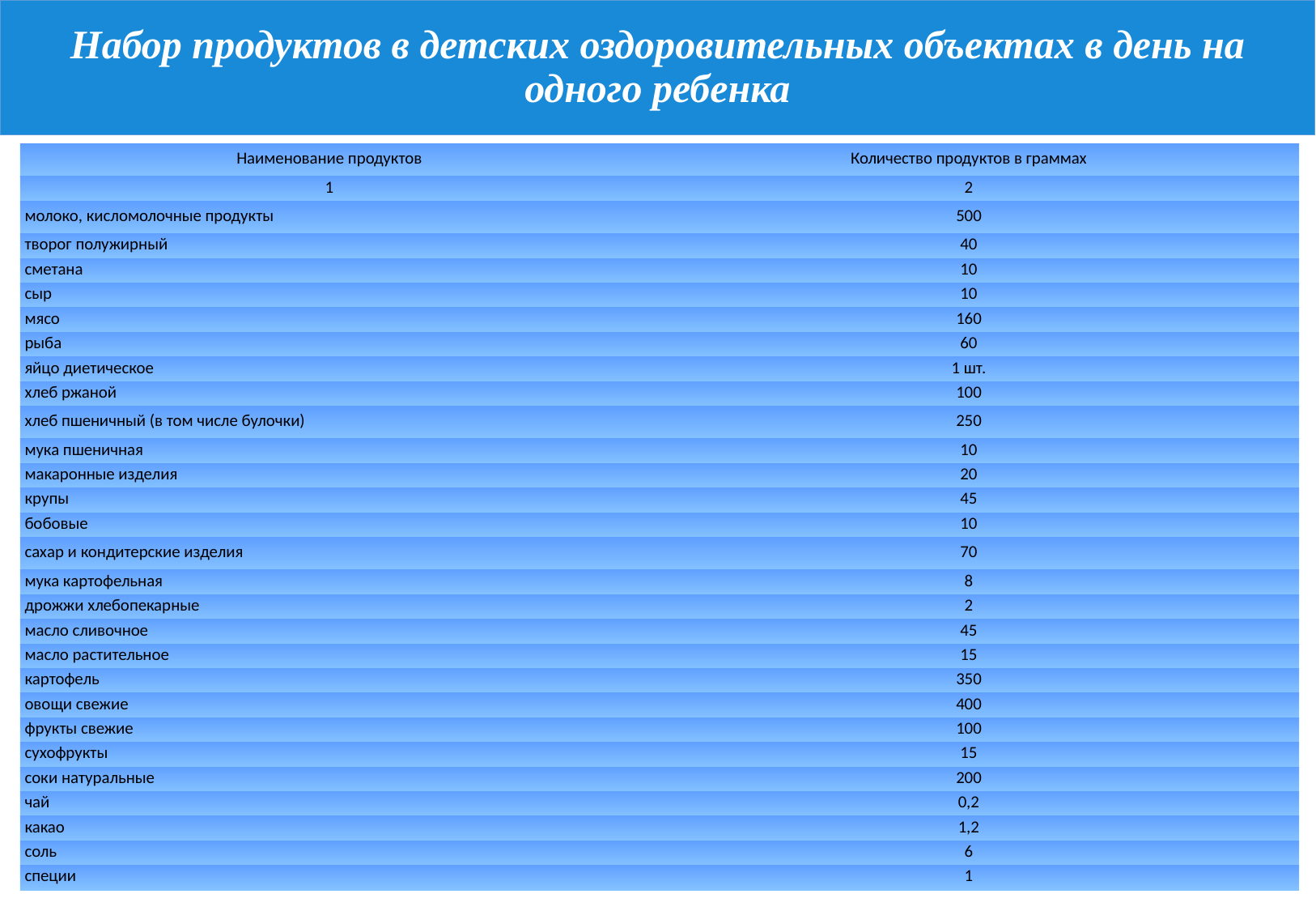

# Набор продуктов в детских оздоровительных объектах в день на одного ребенка
| Наименование продуктов | Количество продуктов в граммах |
| --- | --- |
| 1 | 2 |
| молоко, кисломолочные продукты | 500 |
| творог полужирный | 40 |
| сметана | 10 |
| сыр | 10 |
| мясо | 160 |
| рыба | 60 |
| яйцо диетическое | 1 шт. |
| хлеб ржаной | 100 |
| хлеб пшеничный (в том числе булочки) | 250 |
| мука пшеничная | 10 |
| макаронные изделия | 20 |
| крупы | 45 |
| бобовые | 10 |
| сахар и кондитерские изделия | 70 |
| мука картофельная | 8 |
| дрожжи хлебопекарные | 2 |
| масло сливочное | 45 |
| масло растительное | 15 |
| картофель | 350 |
| овощи свежие | 400 |
| фрукты свежие | 100 |
| сухофрукты | 15 |
| соки натуральные | 200 |
| чай | 0,2 |
| какао | 1,2 |
| соль | 6 |
| специи | 1 |
31